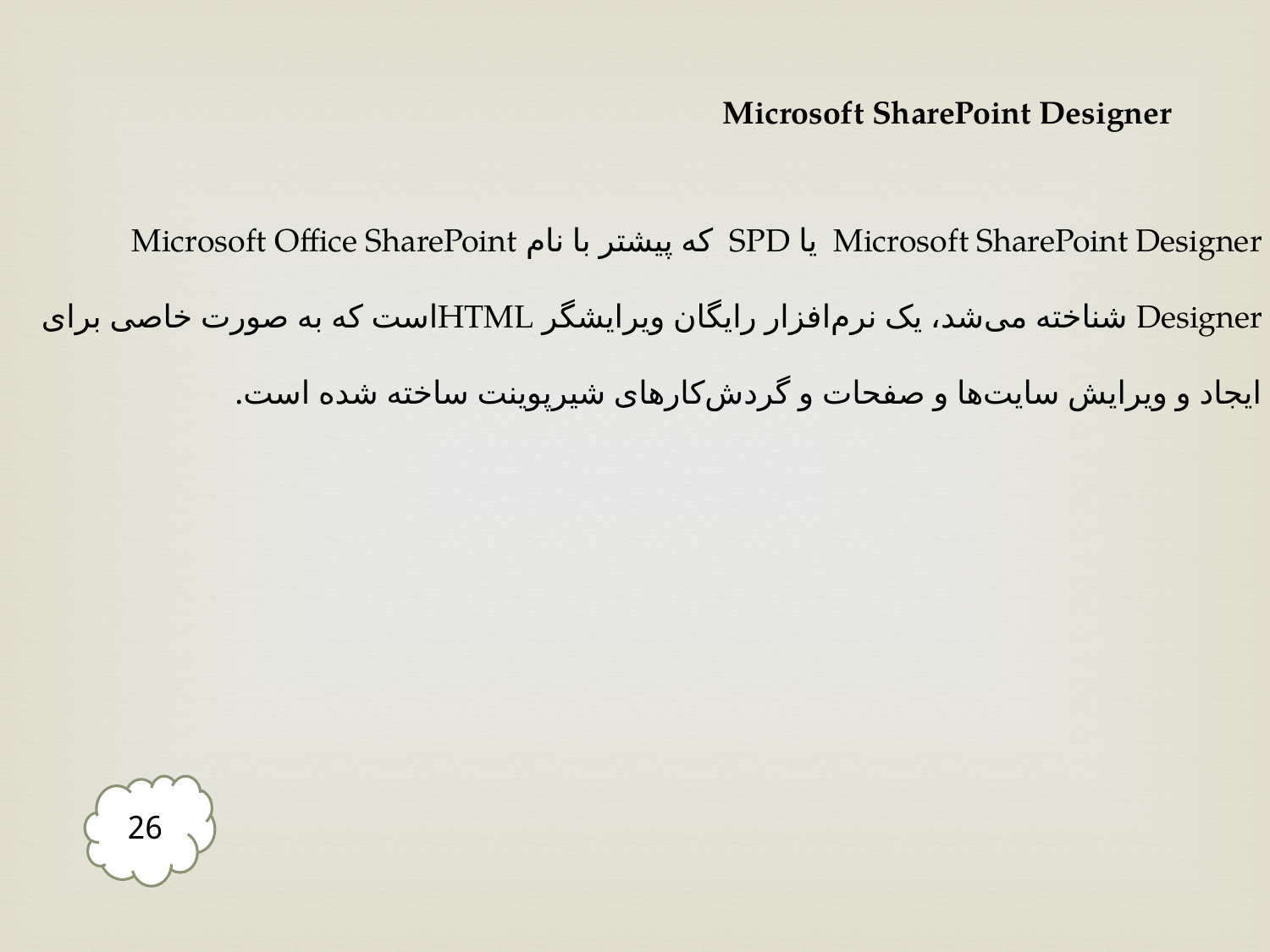

Microsoft SharePoint Designer
Microsoft SharePoint Designer  یا SPD  که پیشتر با نام Microsoft Office SharePoint Designer شناخته می‌شد، یک نرم‌افزار رایگان ویرایشگر HTMLاست که به صورت خاصی برای ایجاد و ویرایش سایت‌ها و صفحات و گردش‌کارهای شیرپوینت ساخته شده است.